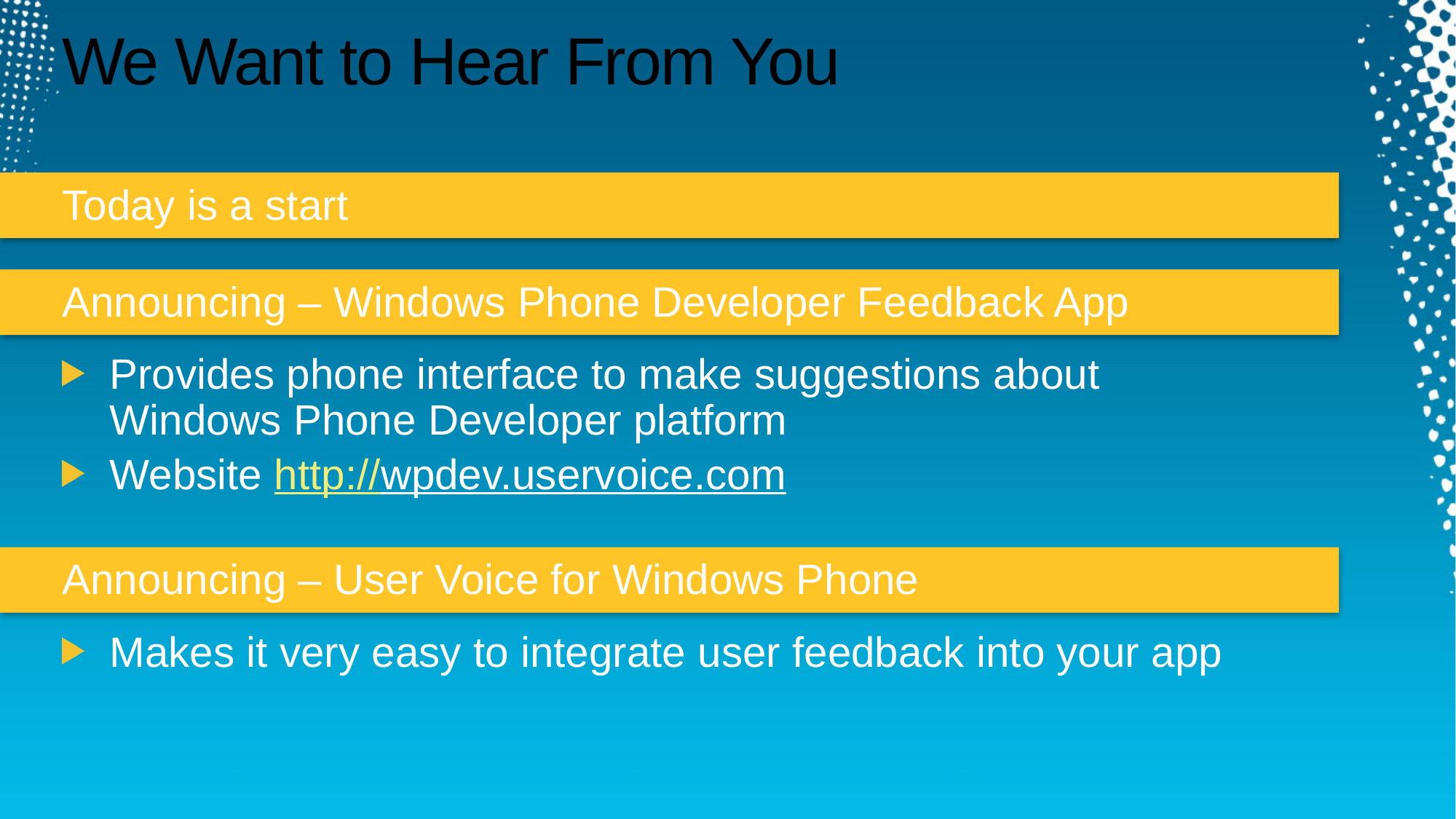

# We Want to Hear From You
Today is a start
Announcing – Windows Phone Developer Feedback App
Provides phone interface to make suggestions about Windows Phone Developer platform
Website http://wpdev.uservoice.com
Announcing – User Voice for Windows Phone
Makes it very easy to integrate user feedback into your app